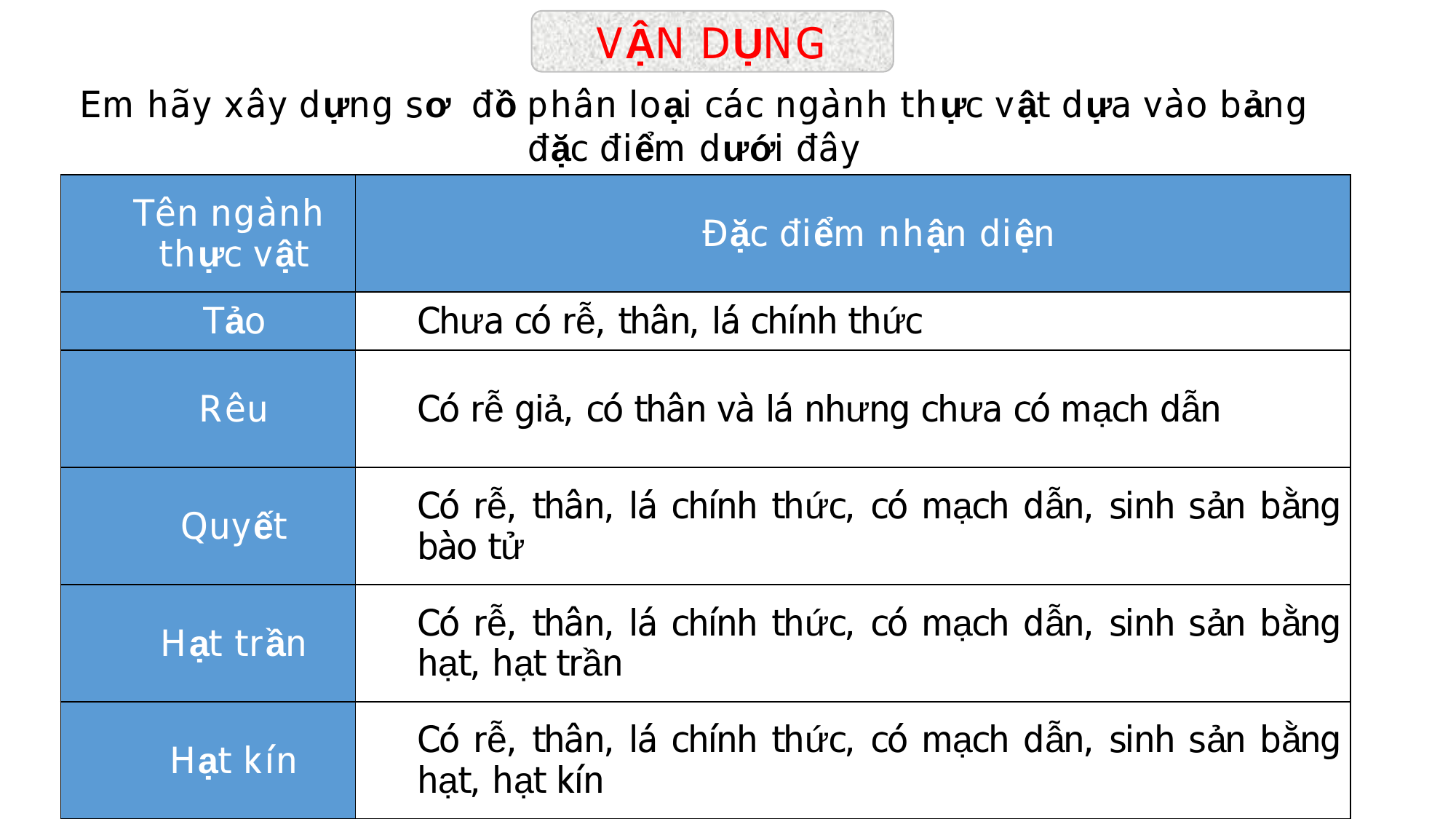

VẬN DỤNG
Em hãy xây dựng sơ  đồ phân loại các ngành thực vật dựa vào bảng đặc điểm dưới đây
| Tên ngành thực vật | Đặc điểm nhận diện |
| --- | --- |
| Tảo | Chưa có rễ, thân, lá chính thức |
| Rêu | Có rễ giả, có thân và lá nhưng chưa có mạch dẫn |
| Quyết | Có rễ, thân, lá chính thức, có mạch dẫn, sinh sản bằng bào tử |
| Hạt trần | Có rễ, thân, lá chính thức, có mạch dẫn, sinh sản bằng hạt, hạt trần |
| Hạt kín | Có rễ, thân, lá chính thức, có mạch dẫn, sinh sản bằng hạt, hạt kín |